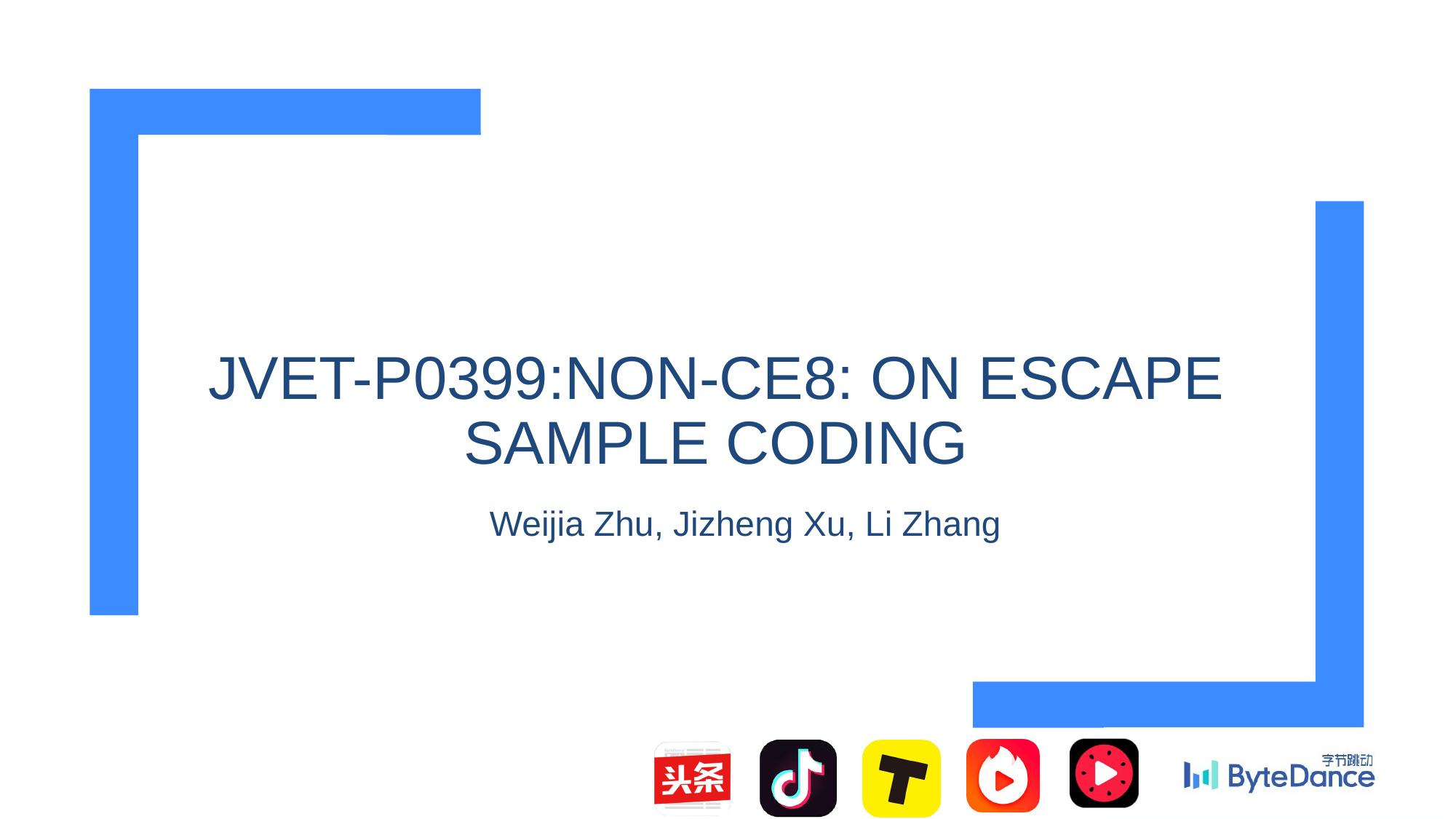

JVET-P0399:Non-CE8: On escape sample coding
Weijia Zhu, Jizheng Xu, Li Zhang